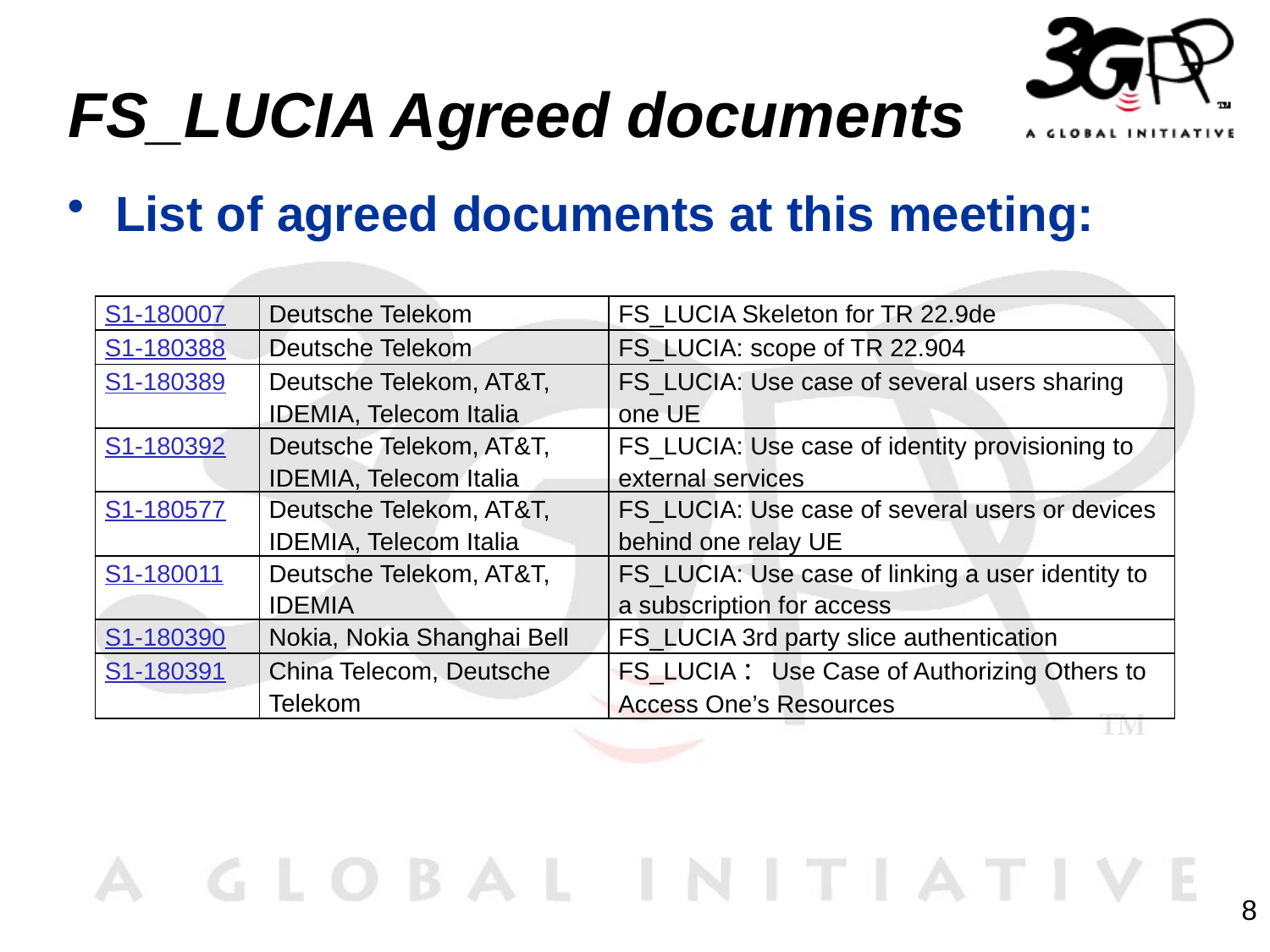

# FS_LUCIA Agreed documents
List of agreed documents at this meeting:

| S1-180007 | Deutsche Telekom | FS\_LUCIA Skeleton for TR 22.9de |
| --- | --- | --- |
| S1-180388 | Deutsche Telekom | FS\_LUCIA: scope of TR 22.904 |
| S1-180389 | Deutsche Telekom, AT&T, IDEMIA, Telecom Italia | FS\_LUCIA: Use case of several users sharing one UE |
| S1-180392 | Deutsche Telekom, AT&T, IDEMIA, Telecom Italia | FS\_LUCIA: Use case of identity provisioning to external services |
| S1-180577 | Deutsche Telekom, AT&T, IDEMIA, Telecom Italia | FS\_LUCIA: Use case of several users or devices behind one relay UE |
| S1-180011 | Deutsche Telekom, AT&T, IDEMIA | FS\_LUCIA: Use case of linking a user identity to a subscription for access |
| S1-180390 | Nokia, Nokia Shanghai Bell | FS\_LUCIA 3rd party slice authentication |
| S1-180391 | China Telecom, Deutsche Telekom | FS\_LUCIA：Use Case of Authorizing Others to Access One’s Resources |
8